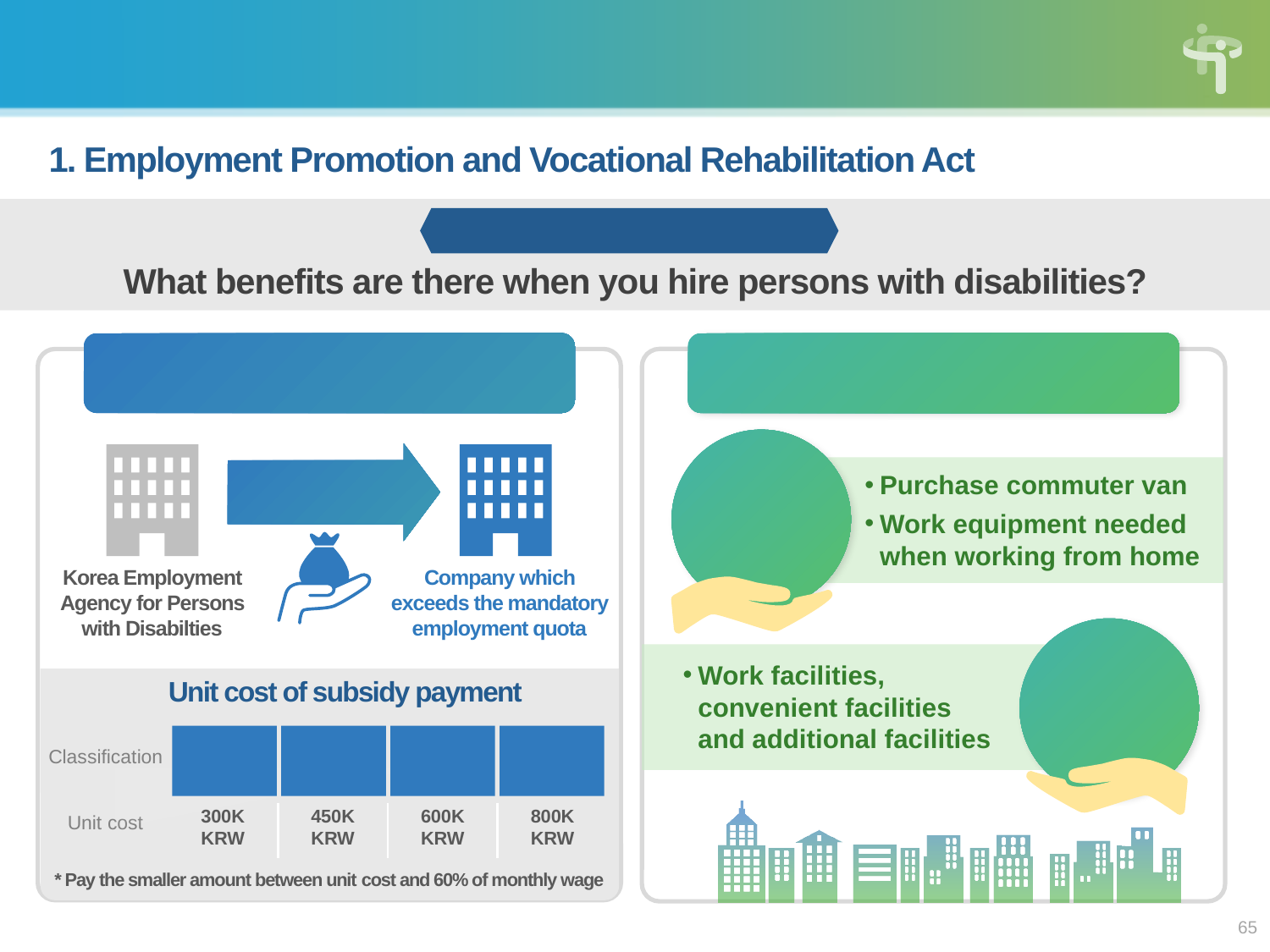

The rights of the persons with disabilities
1. Employment Promotion and Vocational Rehabilitation Act

Business owner support
What benefits are there when you hire persons with disabilities?

Give subsidy for employment of
persons with disabilties

Employment subsidy

\

Korea Employment Agency for Persons with Disabilties
Company which exceeds the mandatory employment quota
Unit cost of subsidy payment

Men with mild disabilities
Women with mild disabilities
Men with severe disabilities
Women with severe disabilities

300K
KRW
450K
KRW
600K
KRW
800K
KRW
Classification
Unit cost
* Pay the smaller amount between unit cost and 60% of monthly wage
Employment environment
improvement support

Purchase commuter van
Work equipment needed when working from home
Employment facility·
Equipment support

Work facilities, convenient facilities and additional facilities
Employment facility financing

65